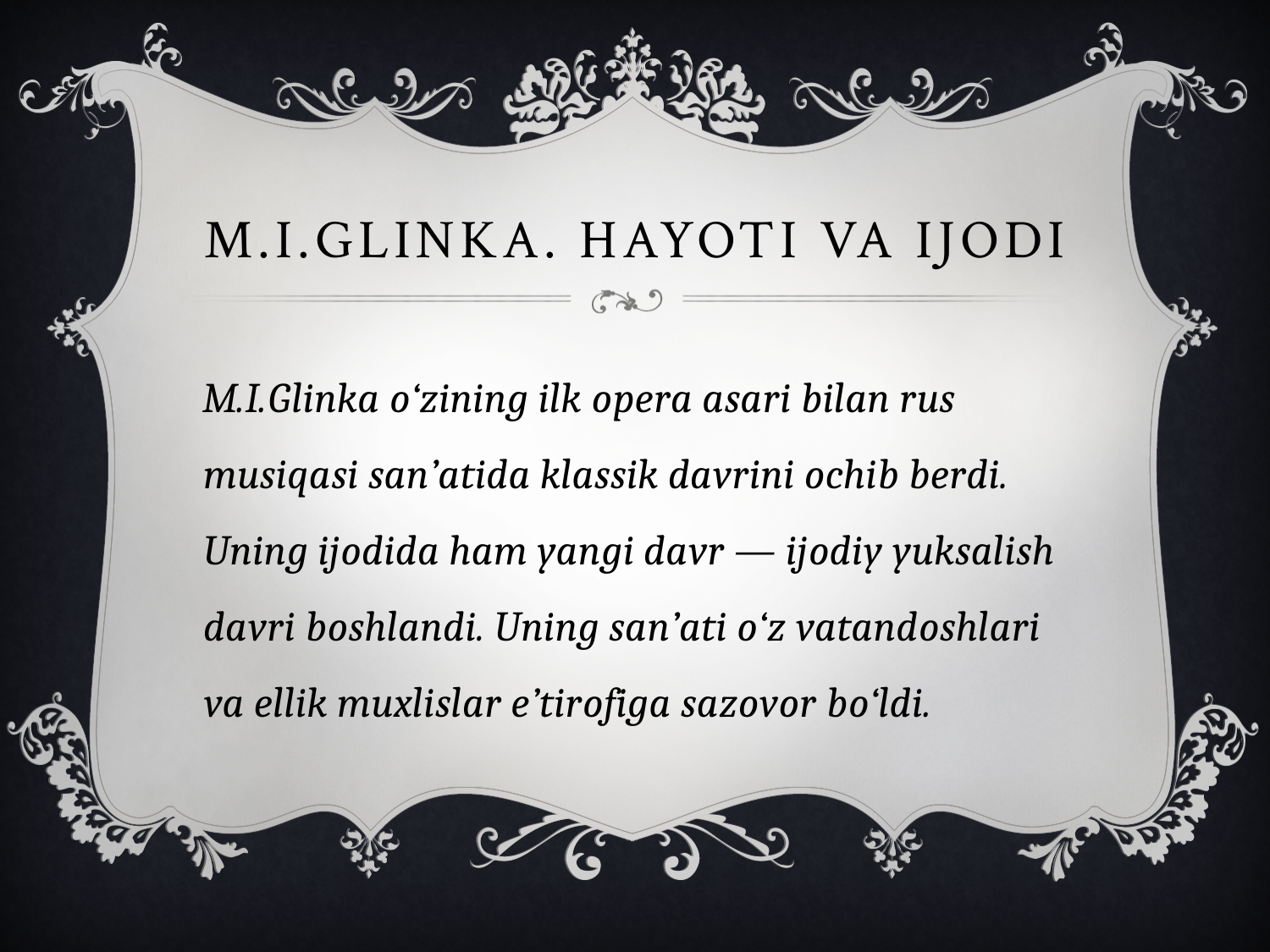

# M.I.Glinka. Hayoti va ijodi
M.I.Glinka o‘zining ilk opera asari bilan rus musiqasi san’atida klassik davrini ochib berdi. Uning ijodida ham yangi davr — ijodiy yuksalish davri boshlandi. Uning san’ati o‘z vatandoshlari va ellik muxlislar e’tirofiga sazovor bo‘ldi.